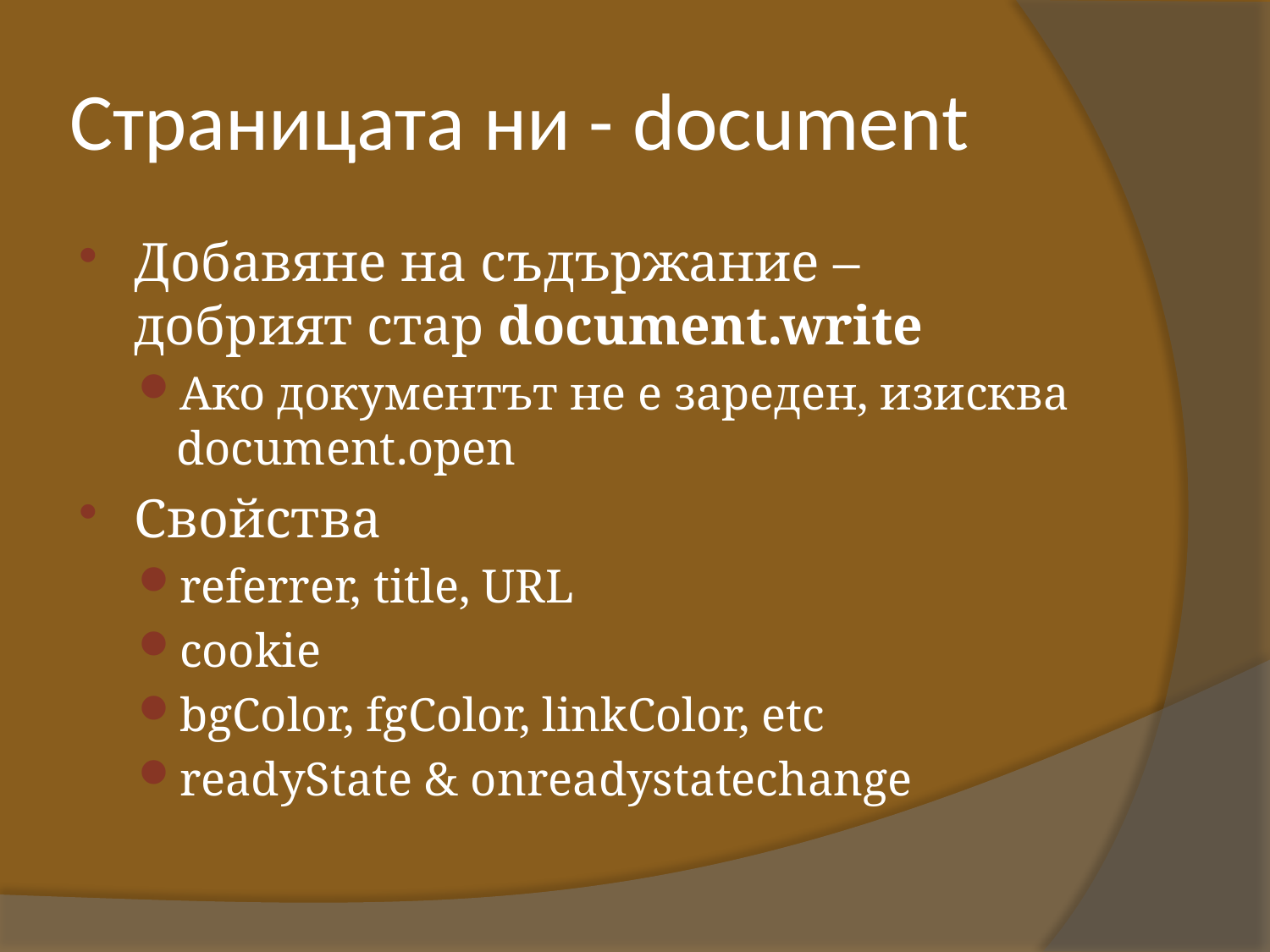

# Страницата ни - document
Добавяне на съдържание – добрият стар document.write
Ако документът не е зареден, изисква document.open
Свойства
referrer, title, URL
cookie
bgColor, fgColor, linkColor, etc
readyState & onreadystatechange